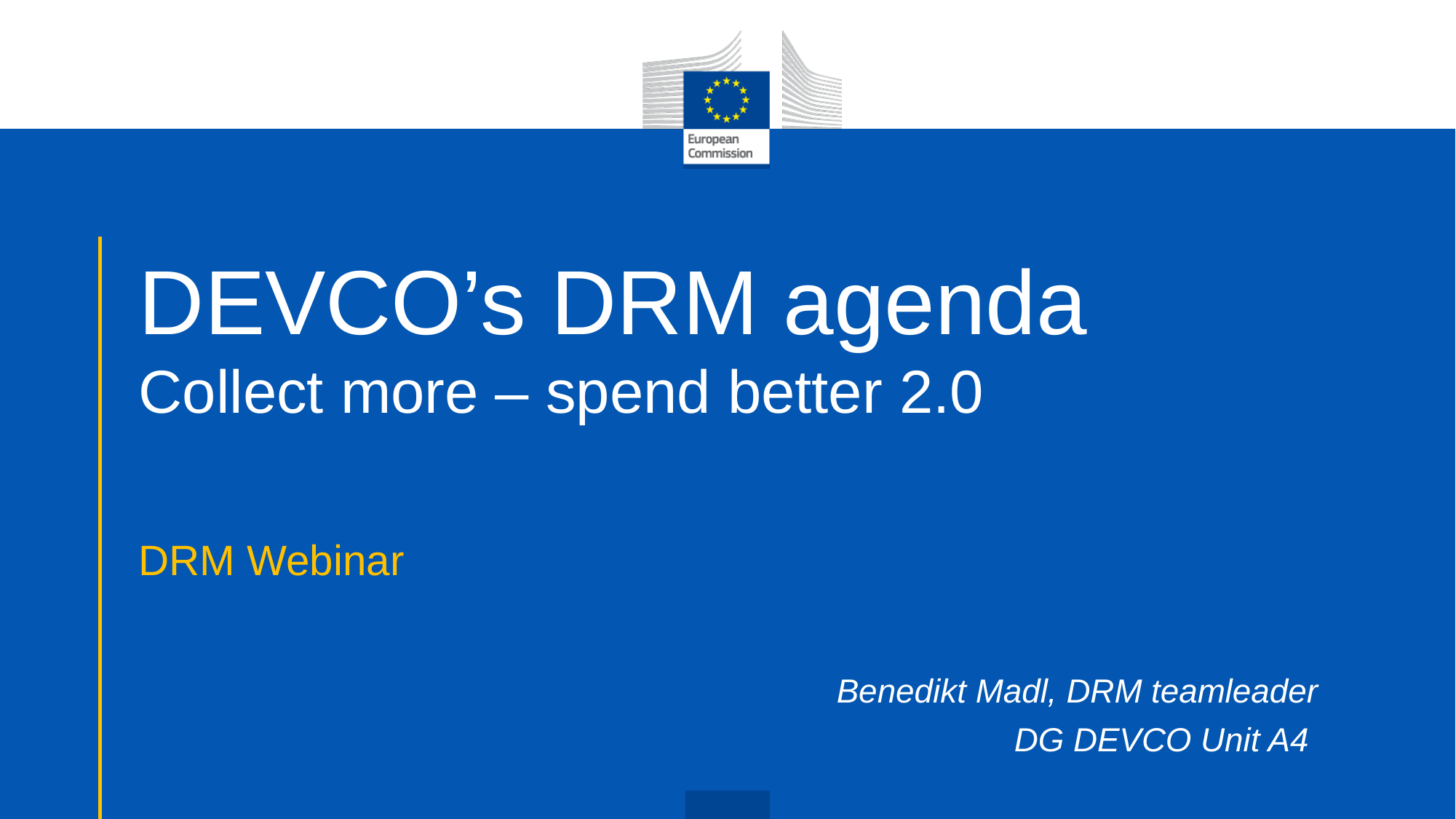

# DEVCO’s DRM agenda Collect more – spend better 2.0
DRM Webinar
Benedikt Madl, DRM teamleader
DG DEVCO Unit A4